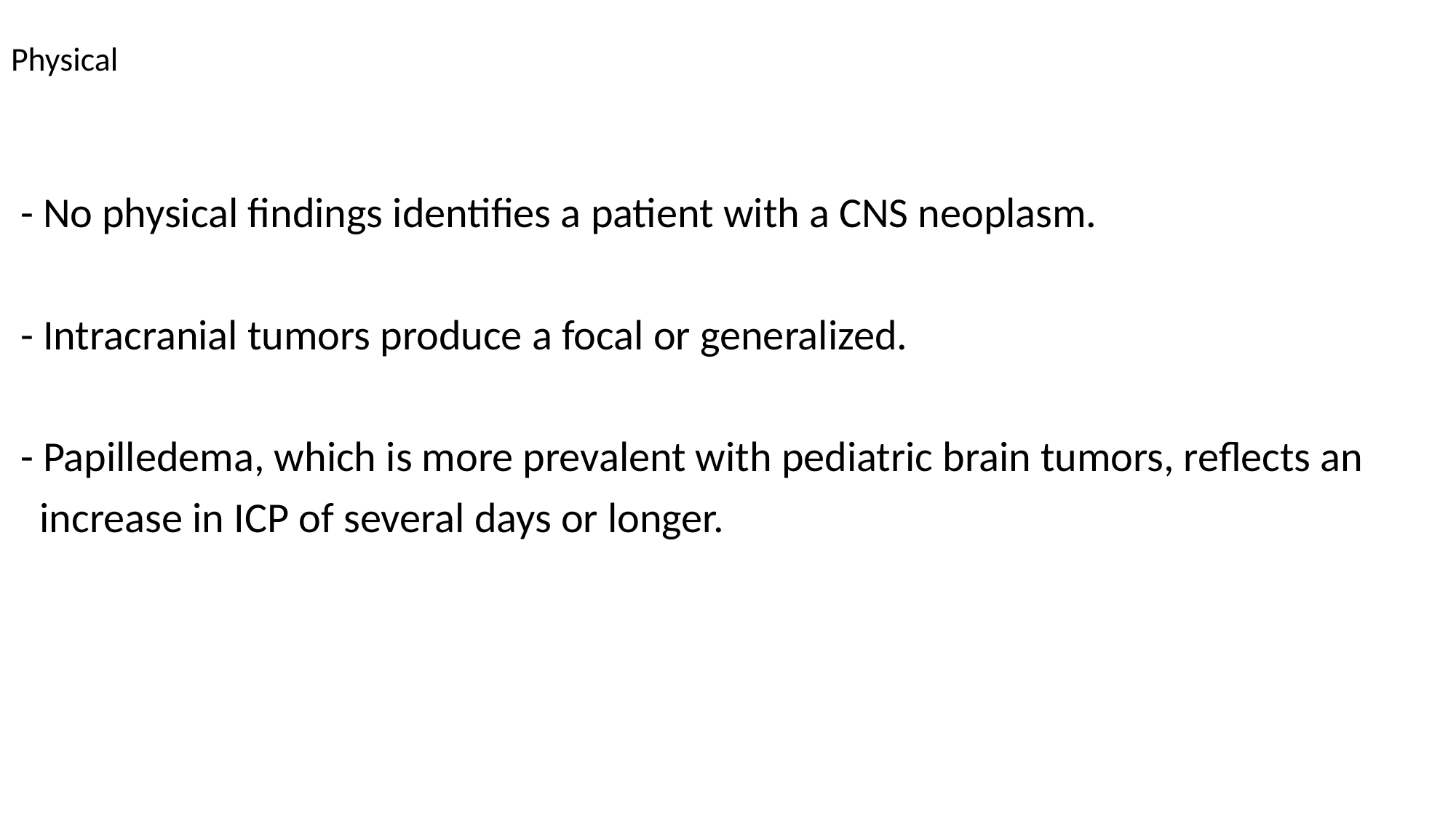

# Physical

 - No physical findings identifies a patient with a CNS neoplasm.

 - Intracranial tumors produce a focal or generalized.

 - Papilledema, which is more prevalent with pediatric brain tumors, reflects an
   increase in ICP of several days or longer.